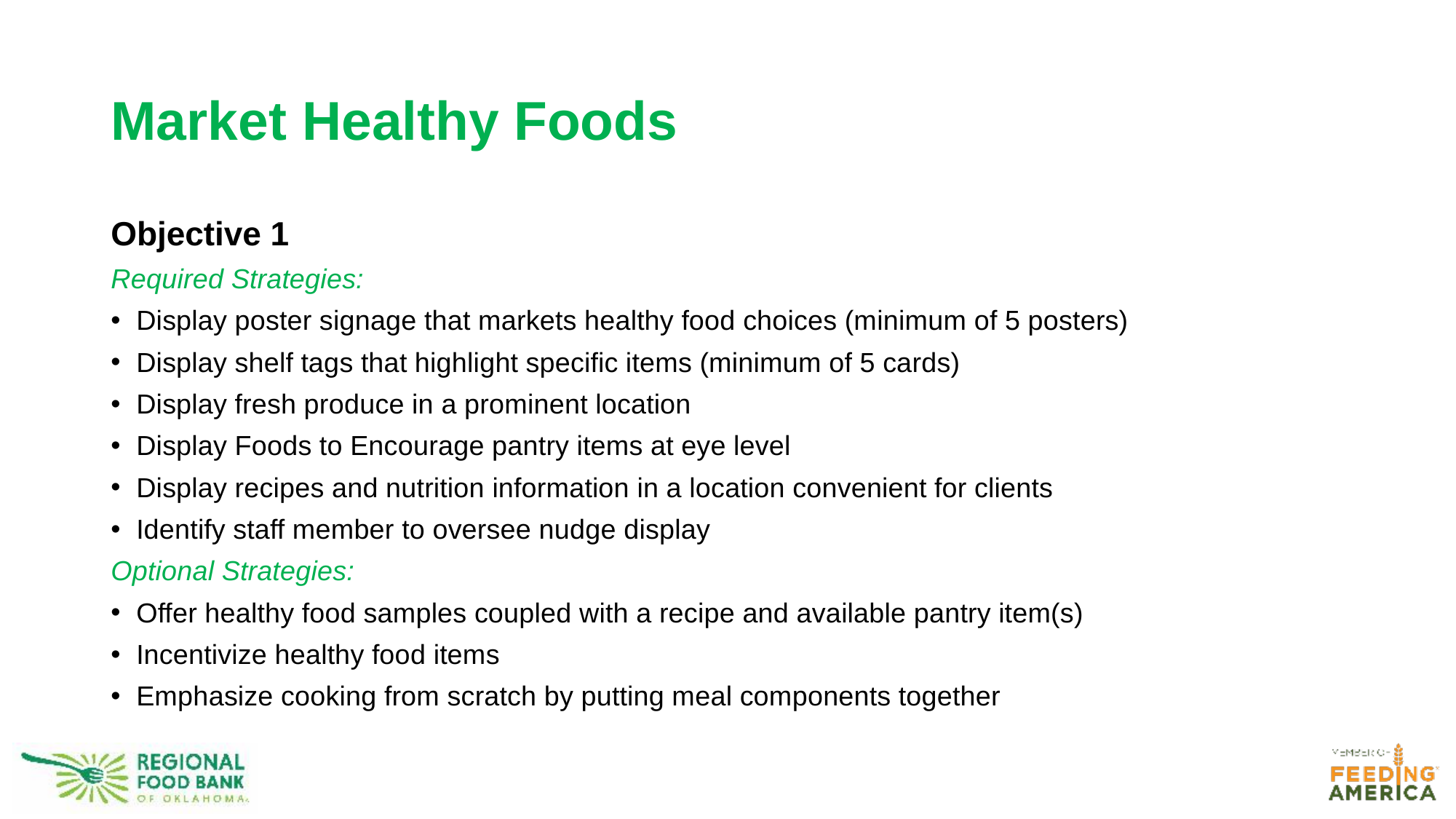

# Market Healthy Foods
Objective 1
Required Strategies:
Display poster signage that markets healthy food choices (minimum of 5 posters)
Display shelf tags that highlight specific items (minimum of 5 cards)
Display fresh produce in a prominent location
Display Foods to Encourage pantry items at eye level
Display recipes and nutrition information in a location convenient for clients
Identify staff member to oversee nudge display
Optional Strategies:
Offer healthy food samples coupled with a recipe and available pantry item(s)
Incentivize healthy food items
Emphasize cooking from scratch by putting meal components together